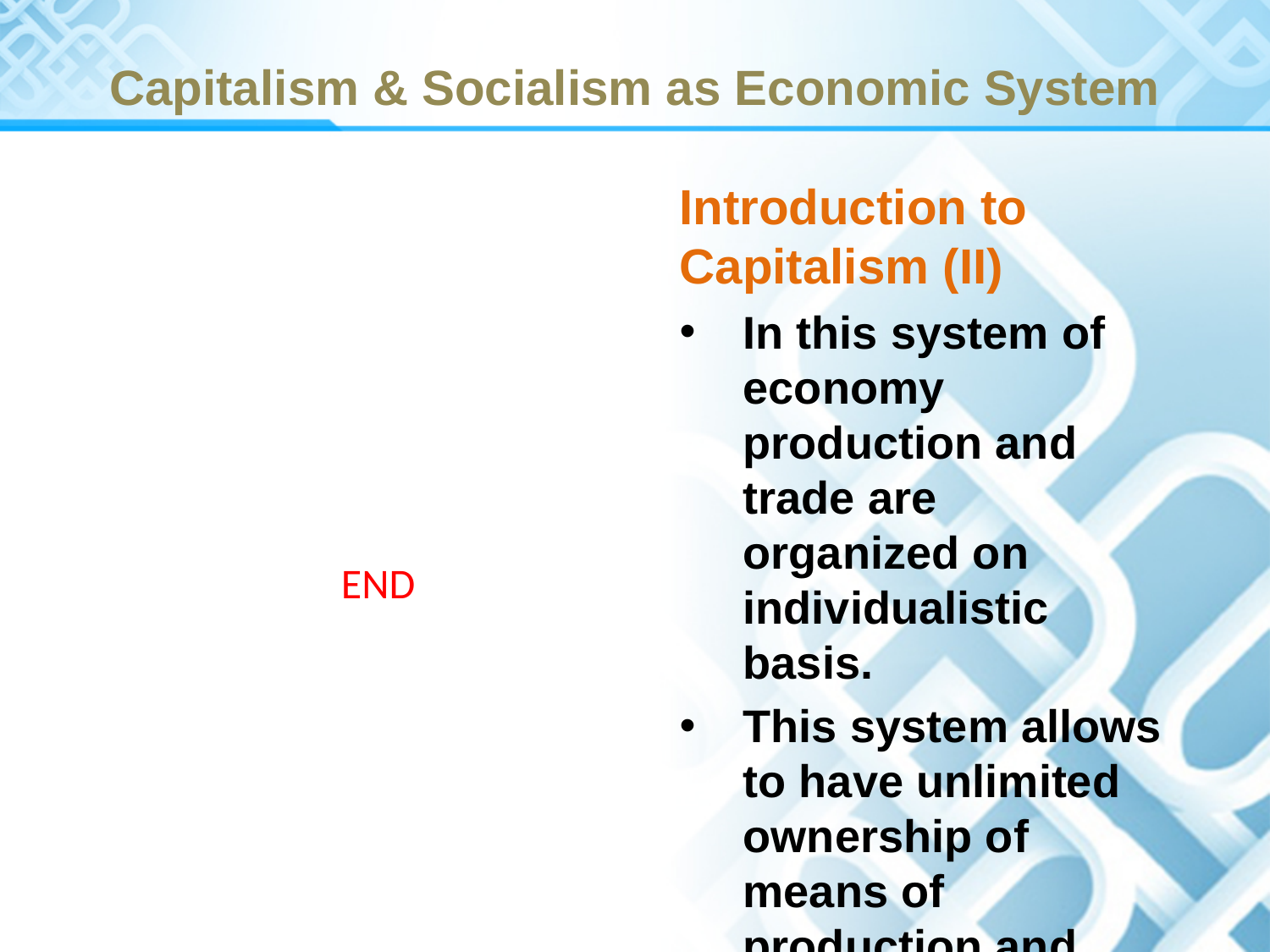

# Capitalism & Socialism as Economic System
Introduction to Capitalism (II)
In this system of economy production and trade are organized on individualistic basis.
This system allows to have unlimited ownership of means of production and distribution.
END